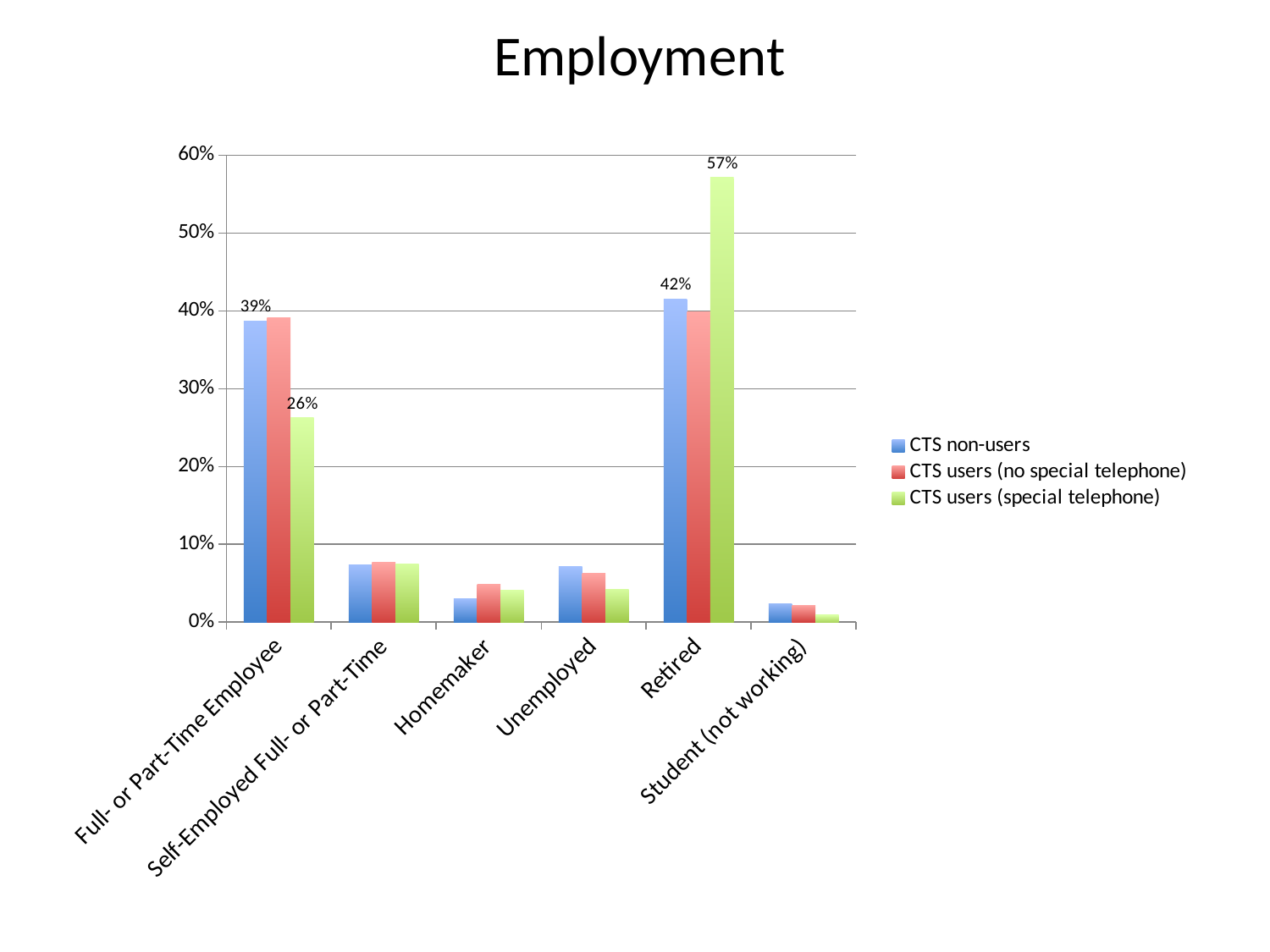

Employment

### Chart

| Category | CTS non-users | CTS users (no special telephone) | CTS users (special telephone) |
|---|---|---|---|
| Full- or Part-Time Employee | 0.386714116251483 | 0.391608391608392 | 0.26266137040715 |
| Self-Employed Full- or Part-Time | 0.0735468564650059 | 0.0769230769230769 | 0.0744786494538232 |
| Homemaker | 0.029655990510083 | 0.0489510489510489 | 0.0407149950347567 |
| Unemployed | 0.0711743772241993 | 0.0629370629370629 | 0.0422045680238332 |
| Retired | 0.415183867141162 | 0.398601398601399 | 0.571002979145978 |
| Student (not working) | 0.0237247924080664 | 0.020979020979021 | 0.00893743793445879 |